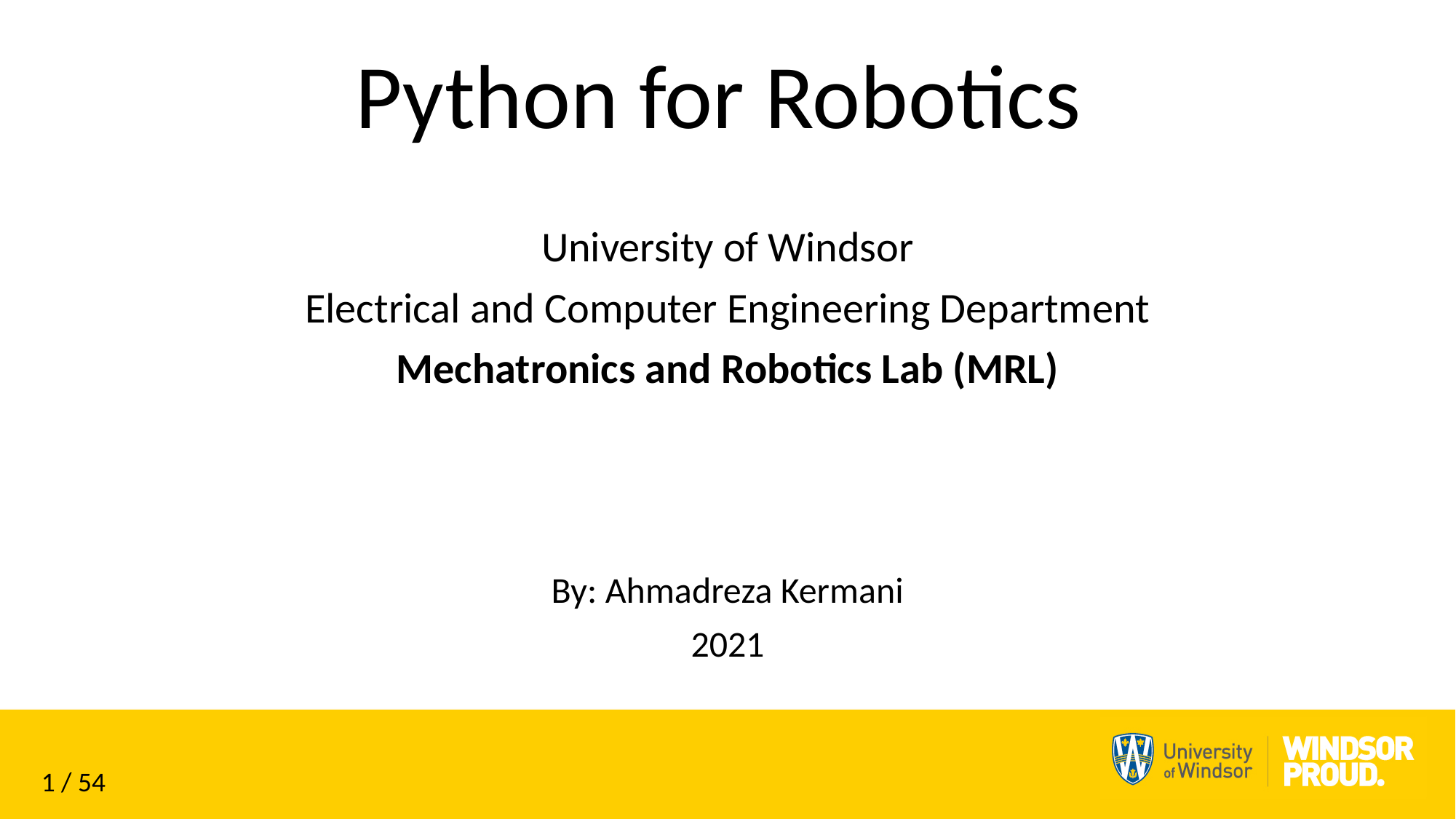

# Python for Robotics
University of Windsor
Electrical and Computer Engineering Department
Mechatronics and Robotics Lab (MRL)

By: Ahmadreza Kermani
2021
1